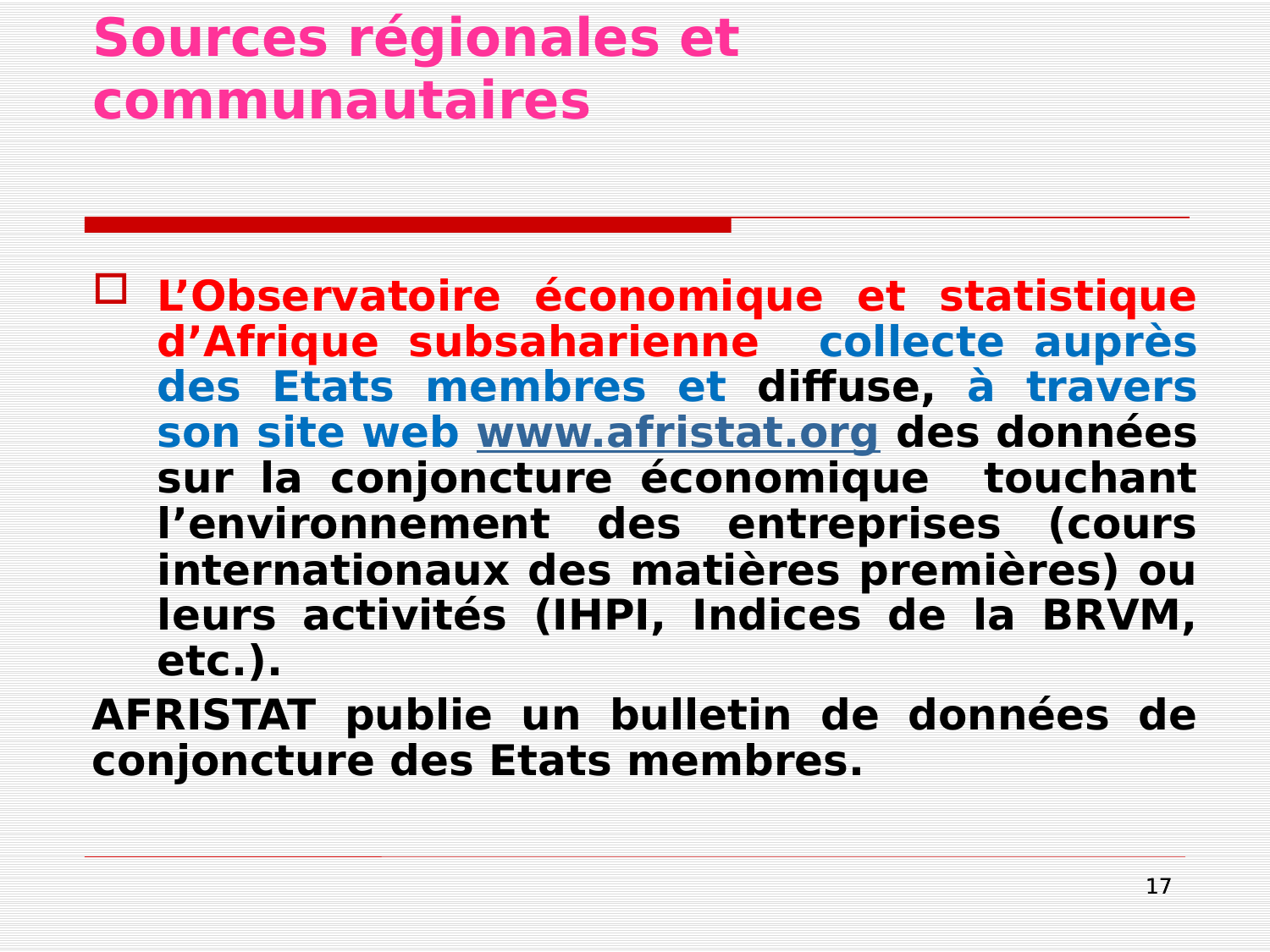

# Sources régionales et communautaires
L’Observatoire économique et statistique d’Afrique subsaharienne  collecte auprès des Etats membres et diffuse, à travers son site web www.afristat.org des données sur la conjoncture économique  touchant l’environnement des entreprises (cours internationaux des matières premières) ou leurs activités (IHPI, Indices de la BRVM, etc.).
AFRISTAT publie un bulletin de données de conjoncture des Etats membres.

17
17